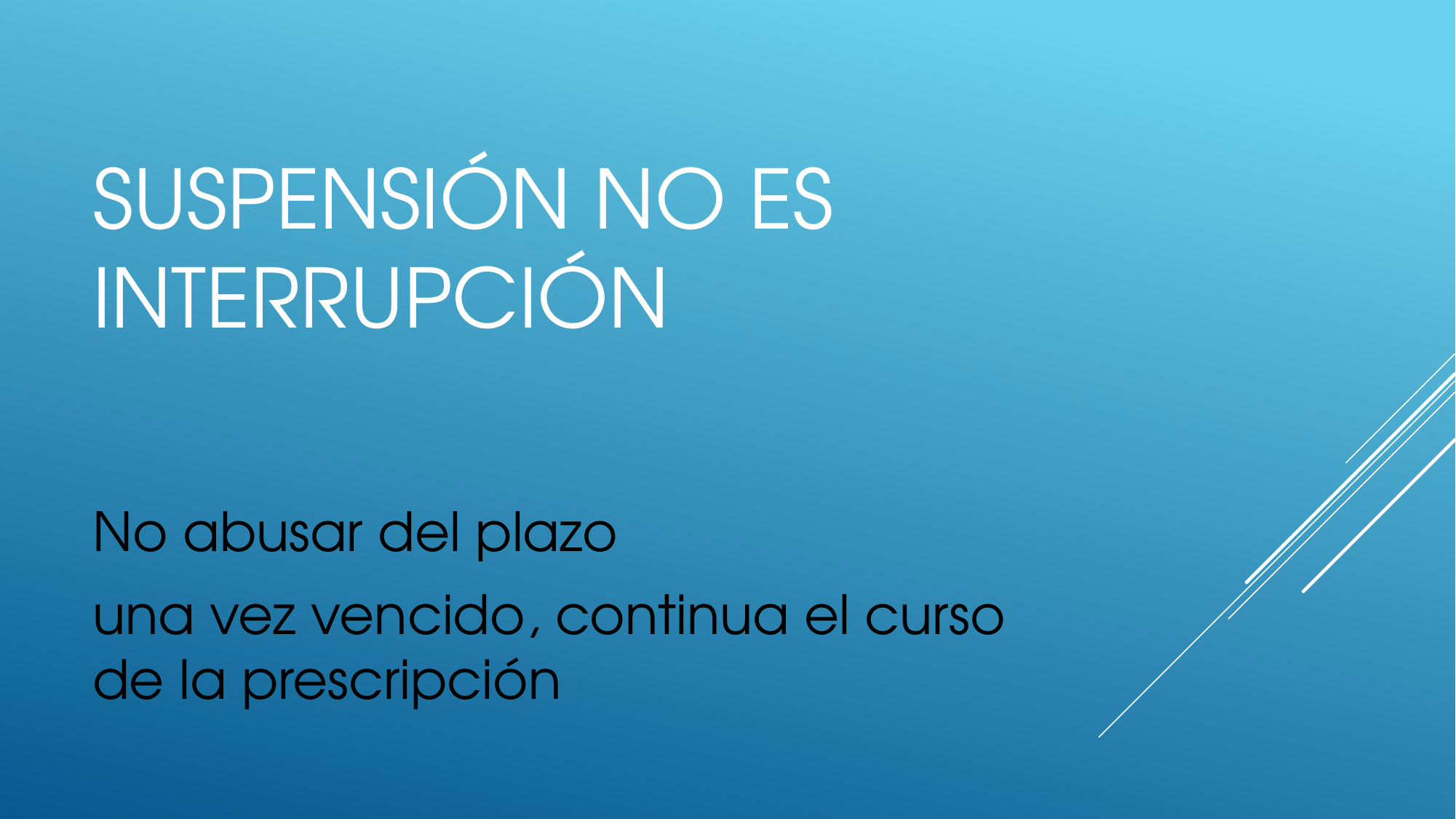

# Suspensión no es interrupción
No abusar del plazo
una vez vencido, continua el curso de la prescripción